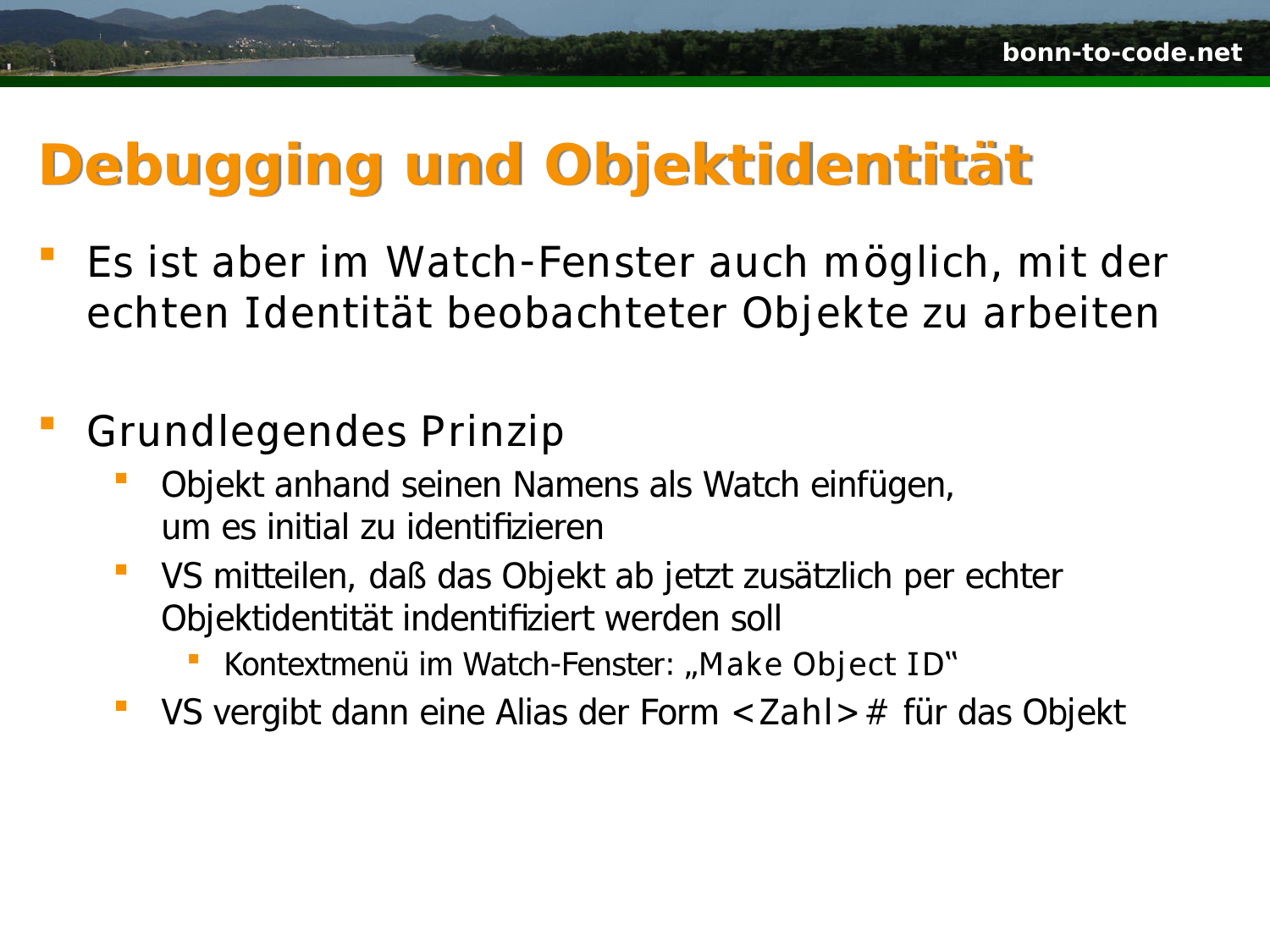

# Debugging und Objektidentität
Es ist aber im Watch-Fenster auch möglich, mit der echten Identität beobachteter Objekte zu arbeiten

Grundlegendes Prinzip
Objekt anhand seinen Namens als Watch einfügen,
um es initial zu identifizieren
VS mitteilen, daß das Objekt ab jetzt zusätzlich per echter Objektidentität indentifiziert werden soll
Kontextmenü im Watch-Fenster: „Make Object ID“
VS vergibt dann eine Alias der Form <Zahl># für das Objekt